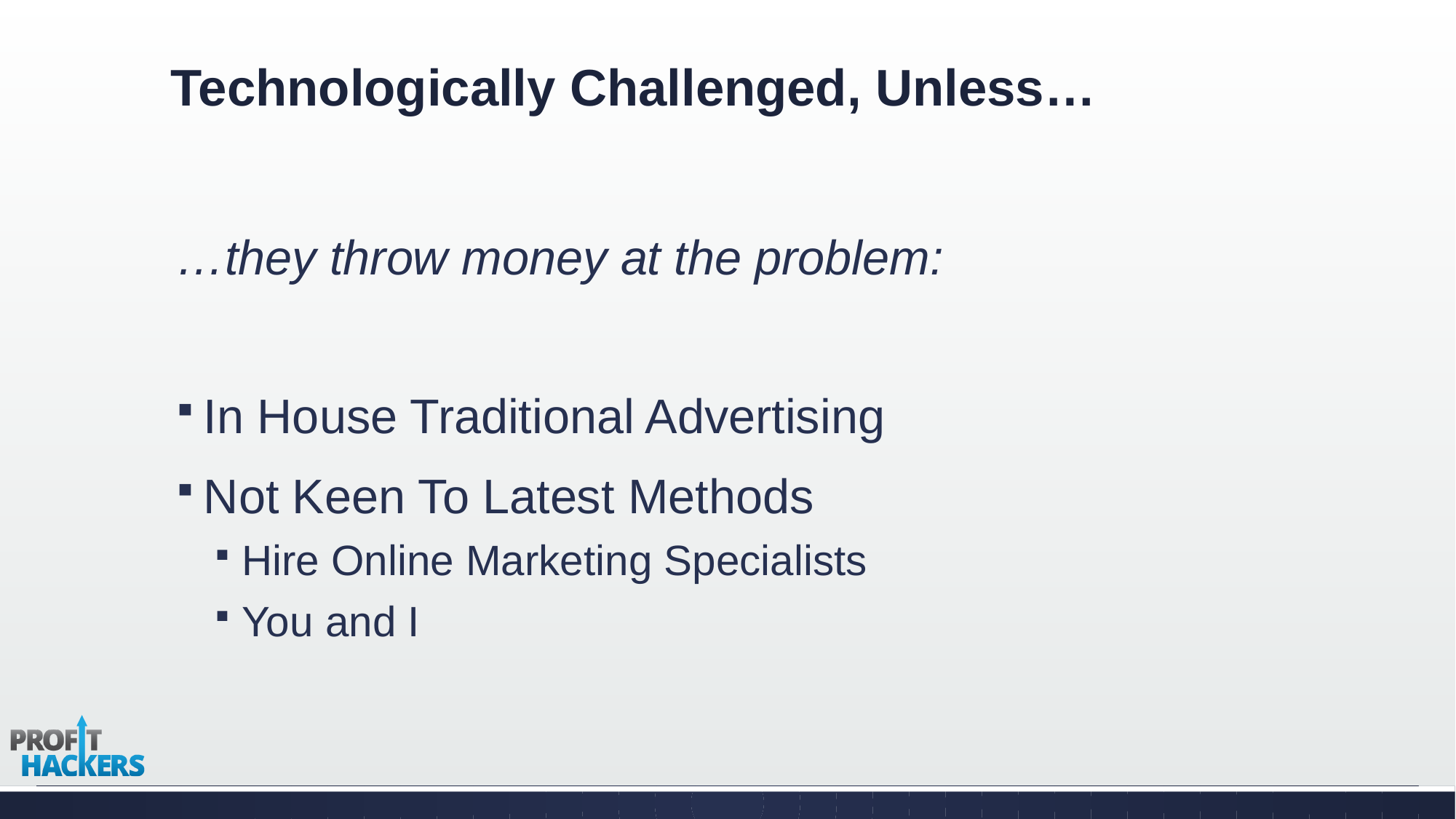

# Technologically Challenged, Unless…
…they throw money at the problem:

In House Traditional Advertising
Not Keen To Latest Methods
Hire Online Marketing Specialists
You and I